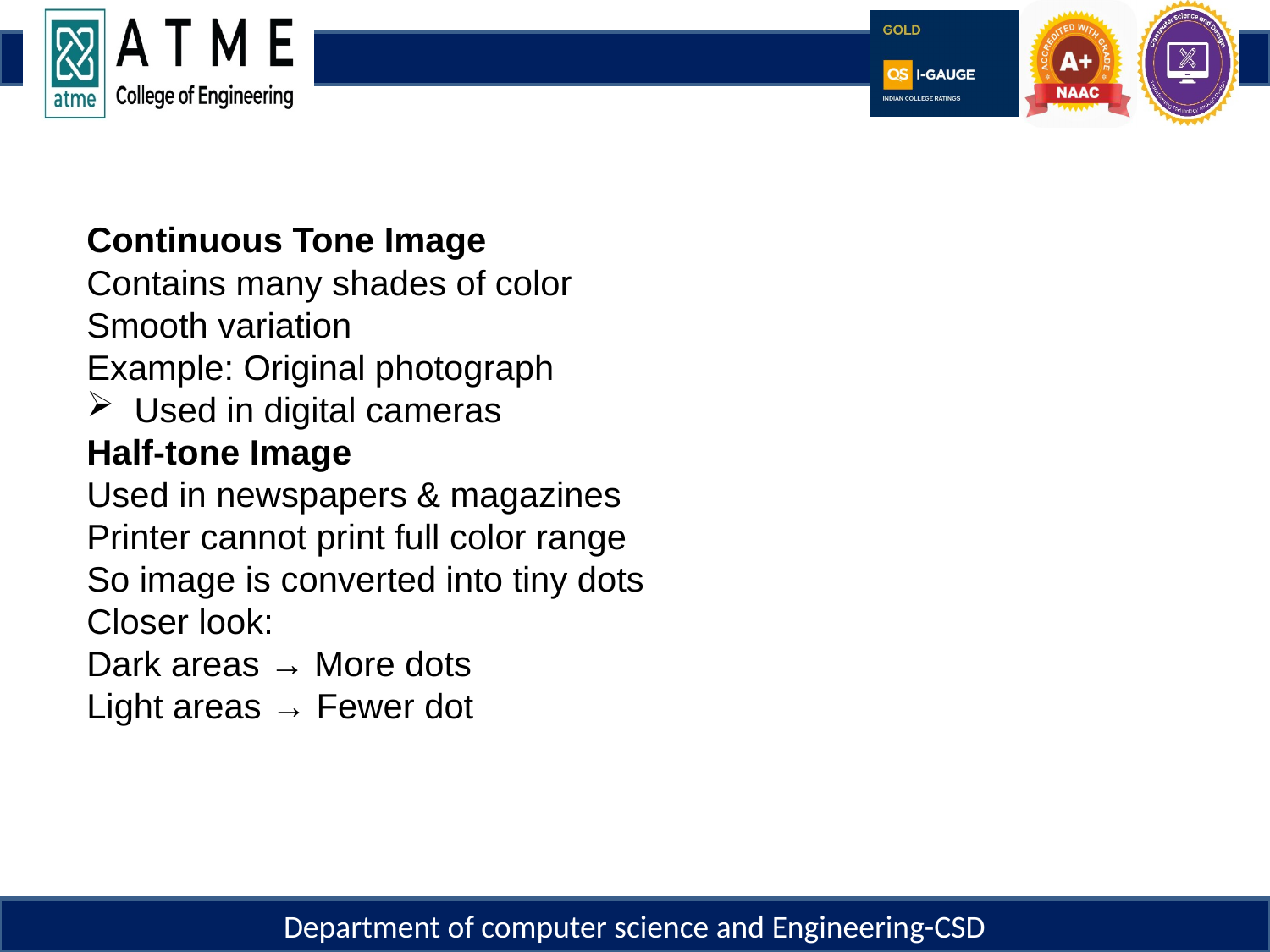

Continuous Tone Image
Contains many shades of color
Smooth variation
Example: Original photograph
Used in digital cameras
Half-tone Image
Used in newspapers & magazines
Printer cannot print full color range
So image is converted into tiny dots
Closer look:
Dark areas → More dots
Light areas → Fewer dot

Department of computer science and Engineering-CSD